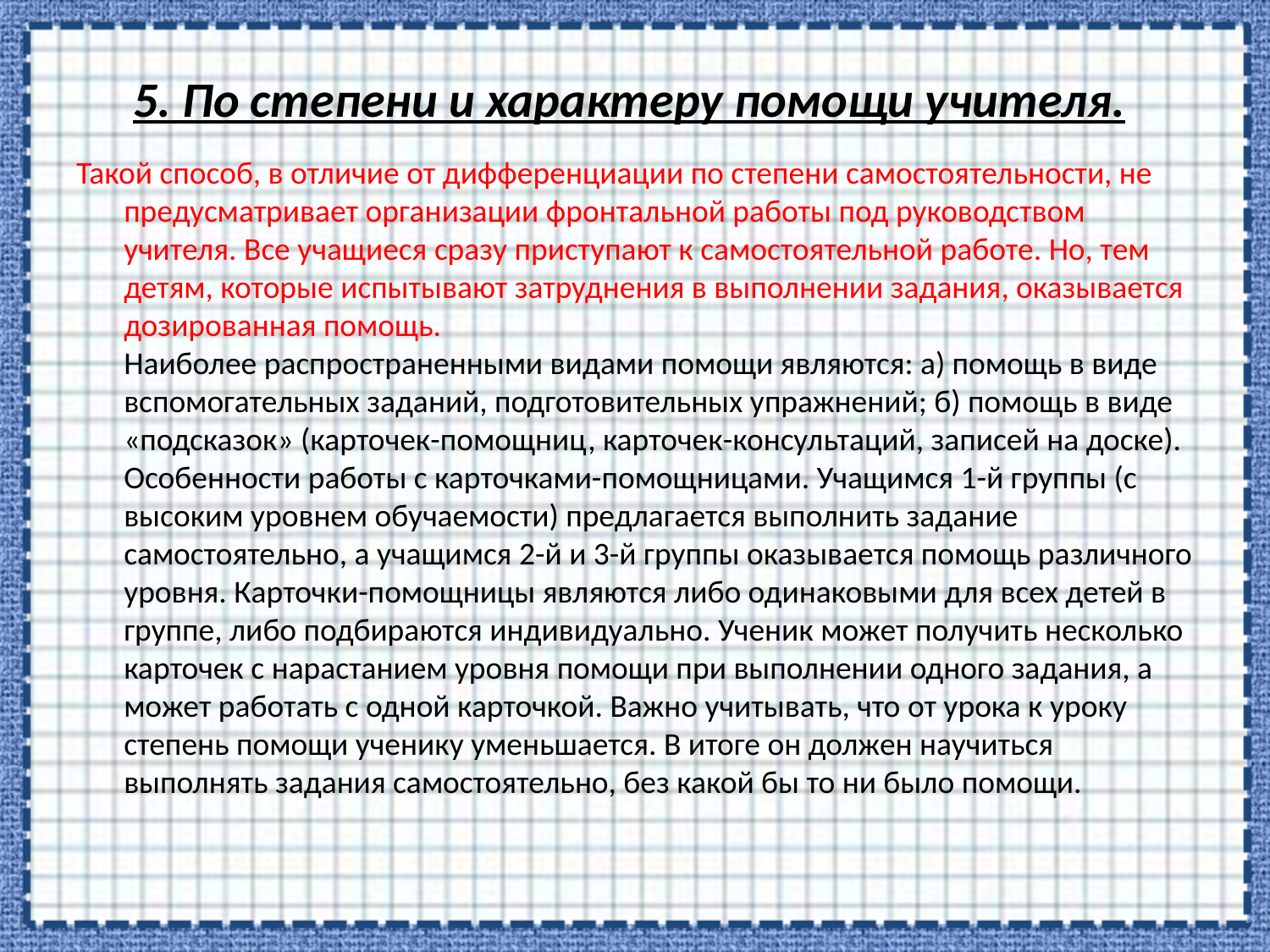

# 5. По степени и характеру помощи учителя.
Такой способ, в отличие от дифференциации по степени самостоятельности, не предусматривает организации фронтальной работы под руководством учителя. Все учащиеся сразу приступают к самостоятельной работе. Но, тем детям, которые испытывают затруднения в выполнении задания, оказывается дозированная помощь. 
Наиболее распространенными видами помощи являются: а) помощь в виде вспомогательных заданий, подготовительных упражнений; б) помощь в виде «подсказок» (карточек-помощниц, карточек-консультаций, записей на доске). 
Особенности работы с карточками-помощницами. Учащимся 1-й группы (с высоким уровнем обучаемости) предлагается выполнить задание самостоятельно, а учащимся 2-й и 3-й группы оказывается помощь различного уровня. Карточки-помощницы являются либо одинаковыми для всех детей в группе, либо подбираются индивидуально. Ученик может получить несколько карточек с нарастанием уровня помощи при выполнении одного задания, а может работать с одной карточкой. Важно учитывать, что от урока к уроку степень помощи ученику уменьшается. В итоге он должен научиться выполнять задания самостоятельно, без какой бы то ни было помощи.